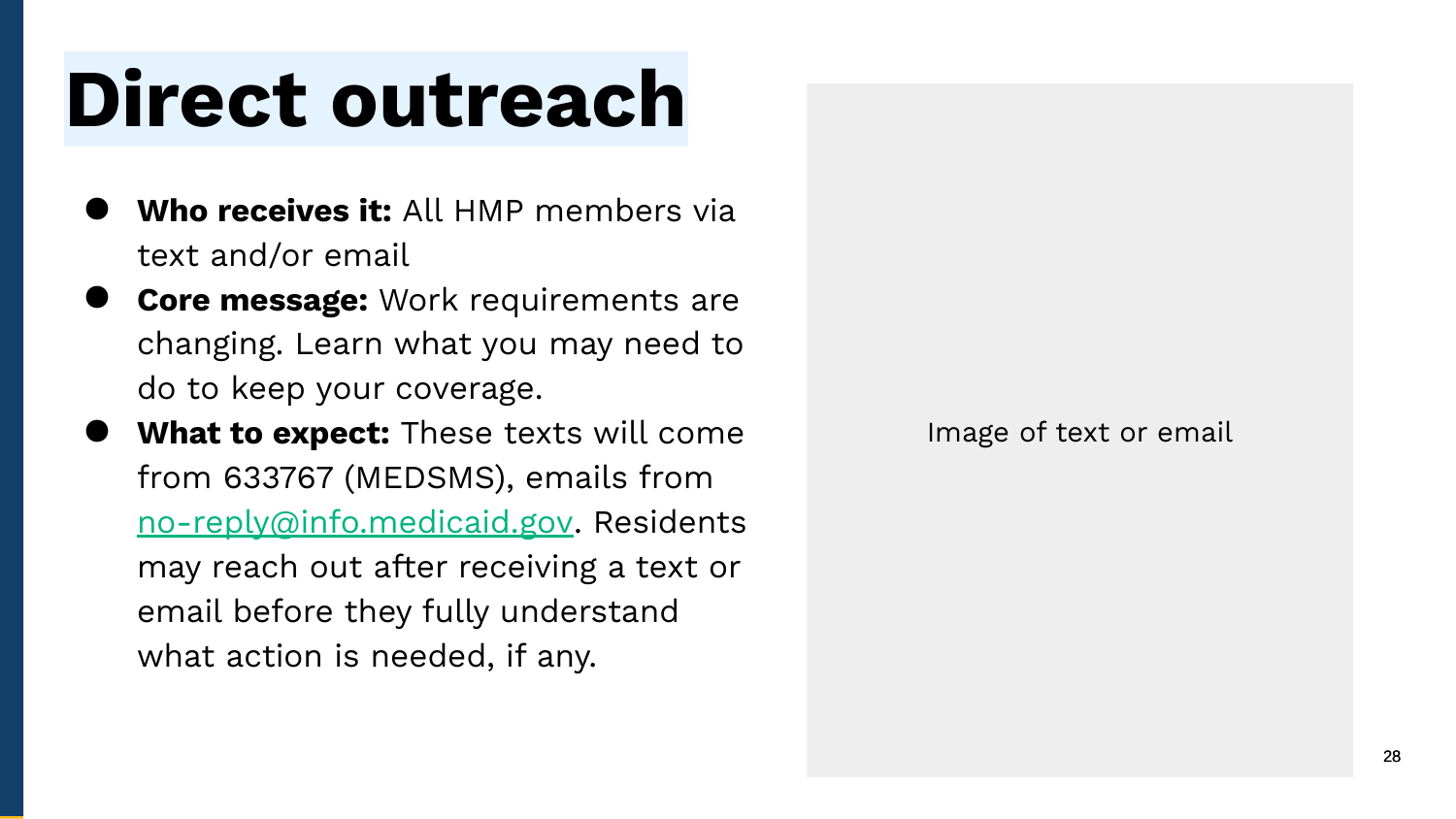

Direct outreach
Image of text or email
Who receives it: All HMP members via text and/or email
Core message: Work requirements are changing. Learn what you may need to do to keep your coverage.
What to expect: These texts will come from 633767 (MEDSMS), emails from no-reply@info.medicaid.gov. Residents may reach out after receiving a text or email before they fully understand what action is needed, if any.
28
28